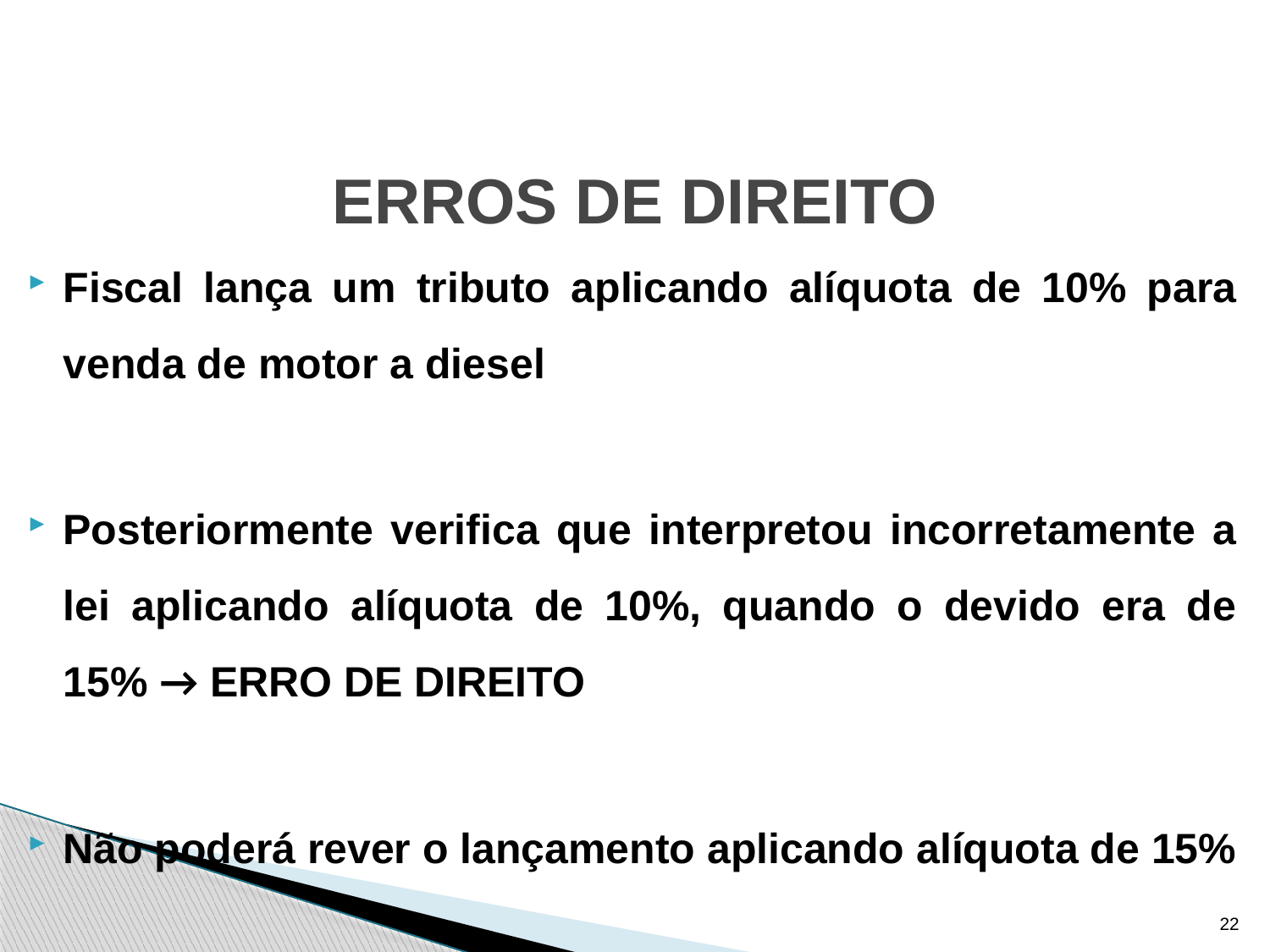

# ERROS DE DIREITO
Fiscal lança um tributo aplicando alíquota de 10% para venda de motor a diesel

Posteriormente verifica que interpretou incorretamente a lei aplicando alíquota de 10%, quando o devido era de 15% → ERRO DE DIREITO

Não poderá rever o lançamento aplicando alíquota de 15%

22